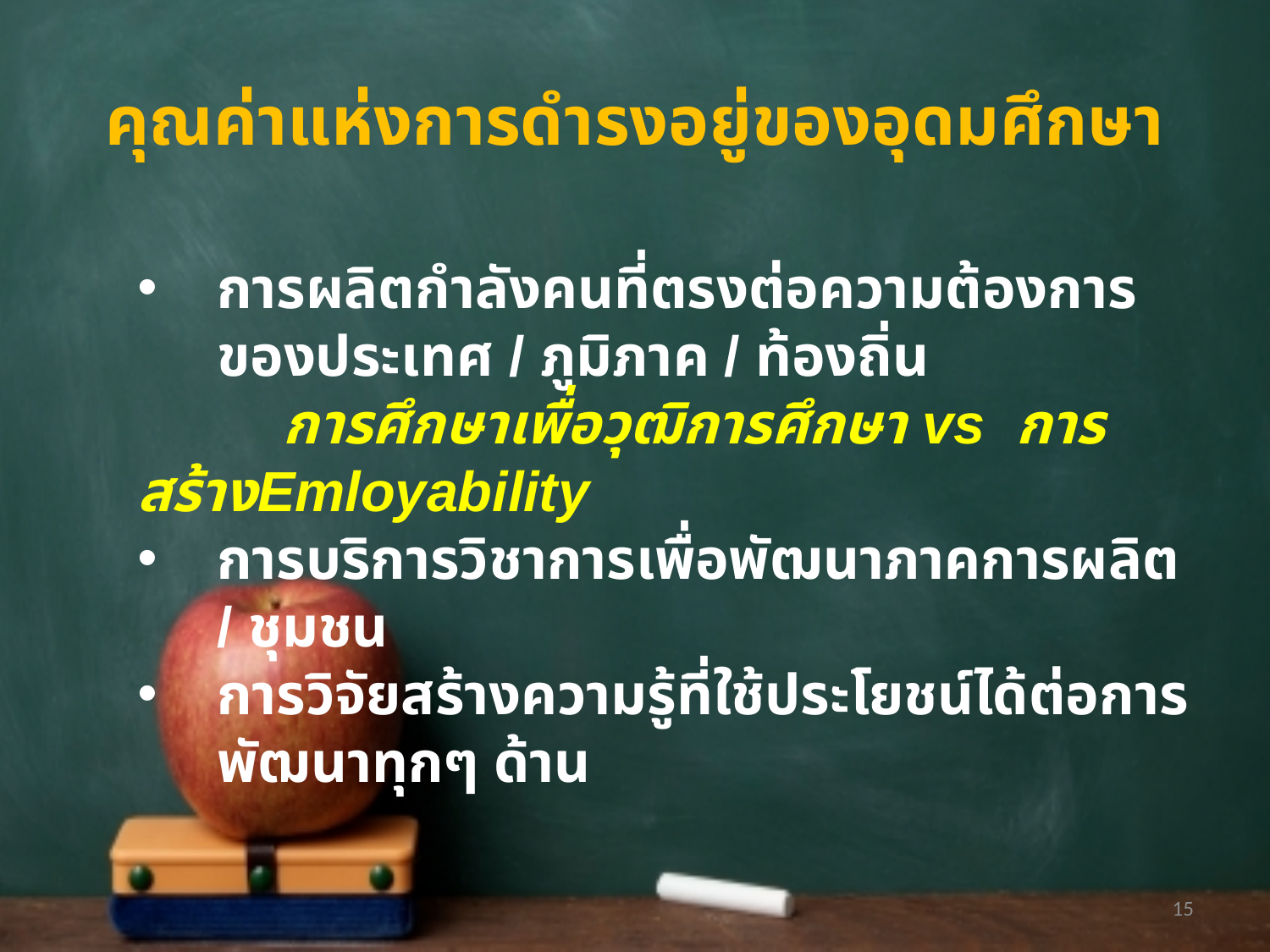

# คุณค่าแห่งการดำรงอยู่ของอุดมศึกษา
การผลิตกำลังคนที่ตรงต่อความต้องการของประเทศ / ภูมิภาค / ท้องถิ่น
          การศึกษาเพื่อวุฒิการศึกษา vs  การสร้างEmloyability
การบริการวิชาการเพื่อพัฒนาภาคการผลิต / ชุมชน
การวิจัยสร้างความรู้ที่ใช้ประโยชน์ได้ต่อการพัฒนาทุกๆ ด้าน
15